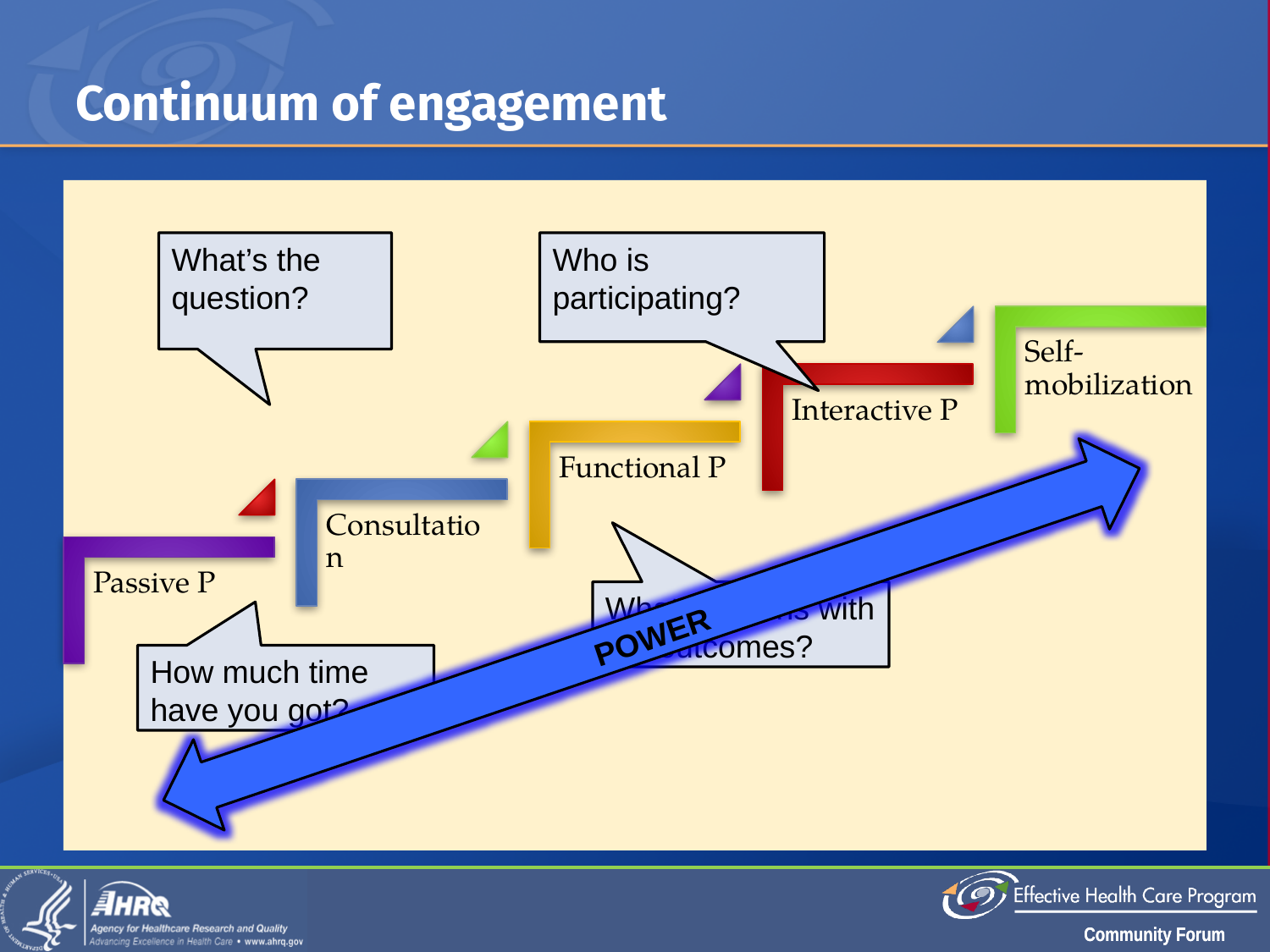

# Continuum of engagement
Passive P
Consultation
Functional P
Interactive P
Self-mobilization
What’s the question?
Who is participating?
What happens with the outcomes?
POWER
How much time have you got?